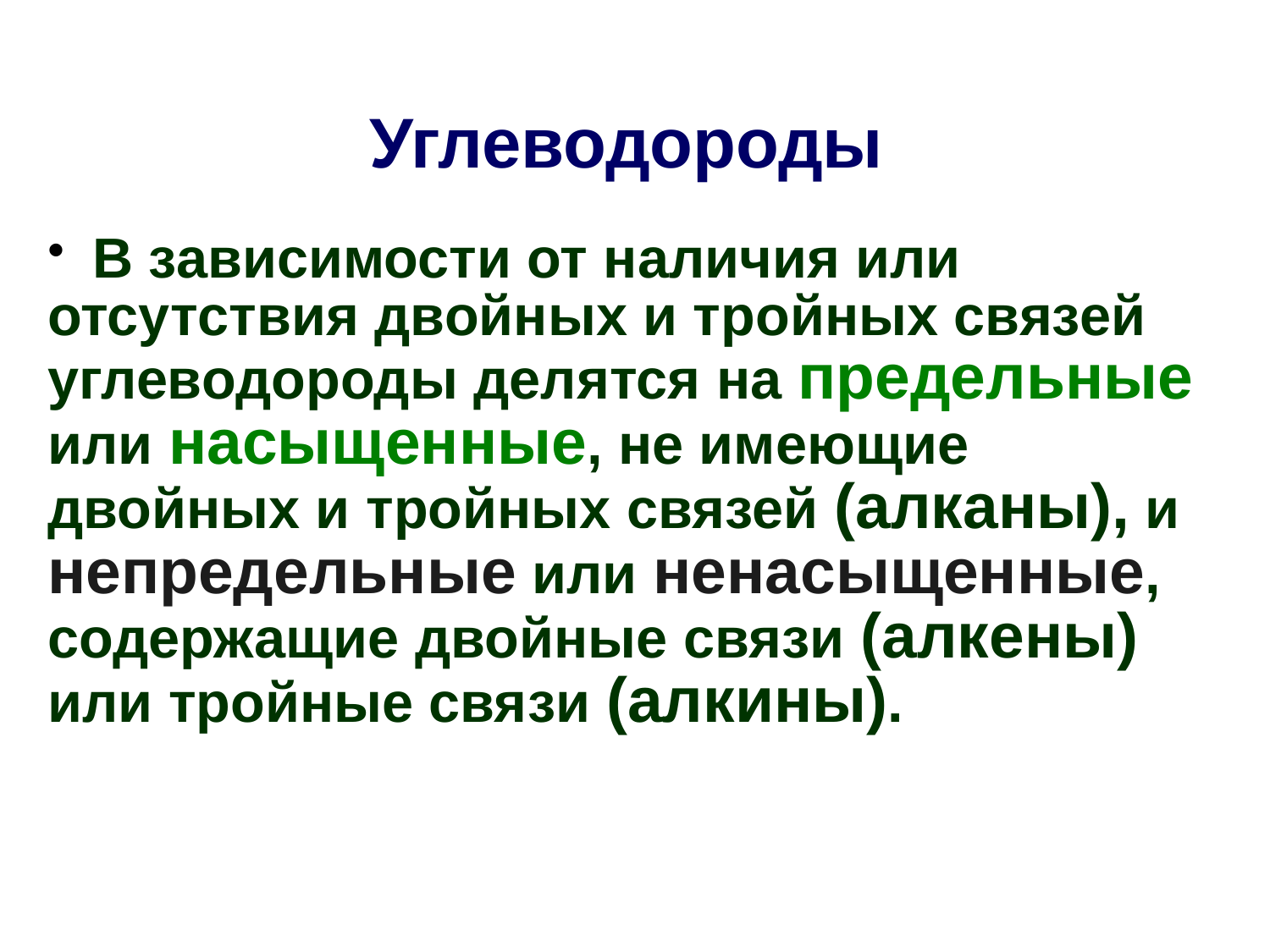

# Углеводороды
  В зависимости от наличия или отсутствия двойных и тройных связей углеводороды делятся на предельные или насыщенные, не имеющие двойных и тройных связей (алканы), и непредельные или ненасыщенные, содержащие двойные связи (алкены) или тройные связи (алкины).